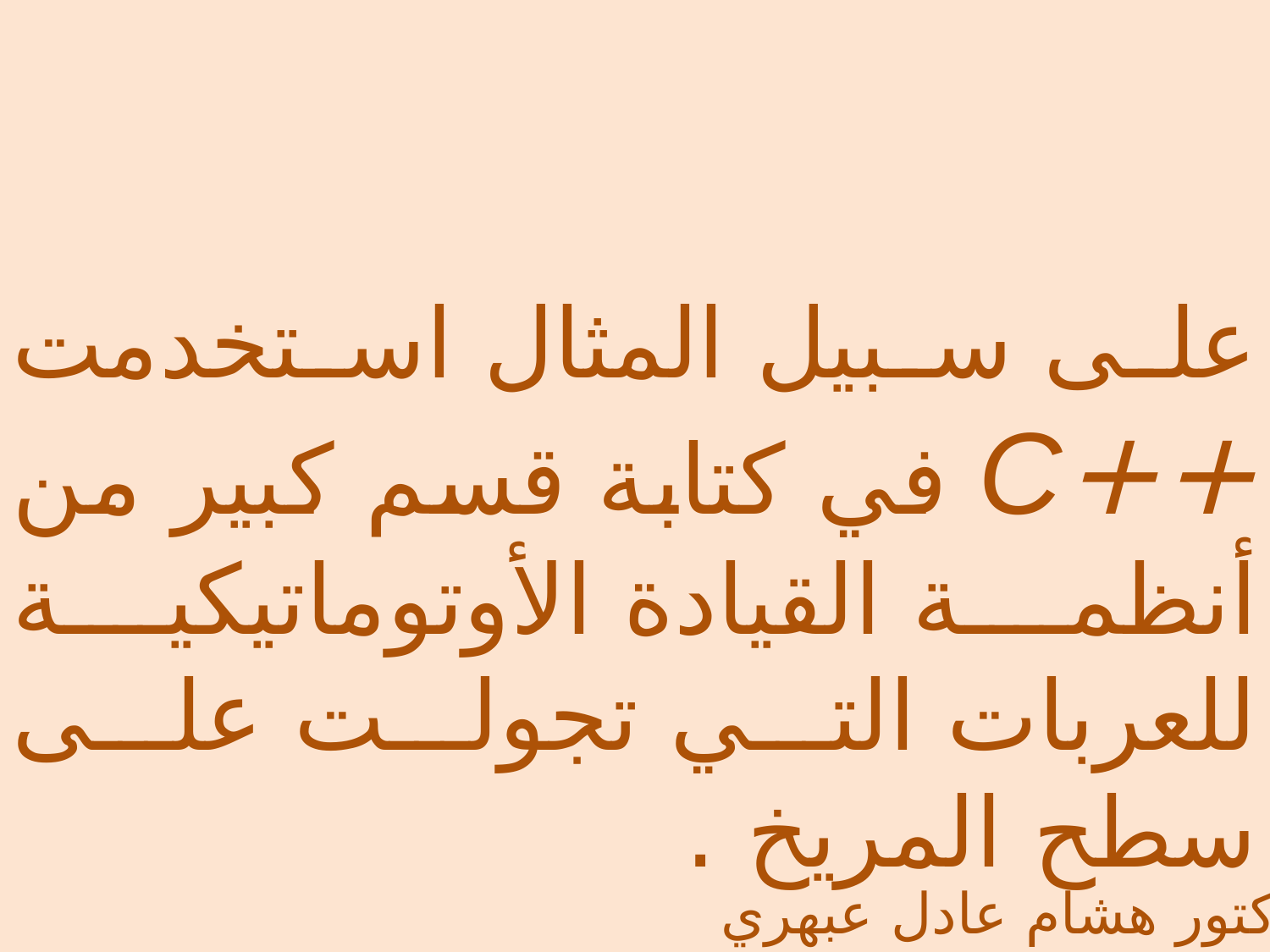

على سبيل المثال استخدمت ++C في كتابة قسم كبير من أنظمة القيادة الأوتوماتيكية للعربات التي تجولت على سطح المريخ .
الدكتور هشام عادل عبهري